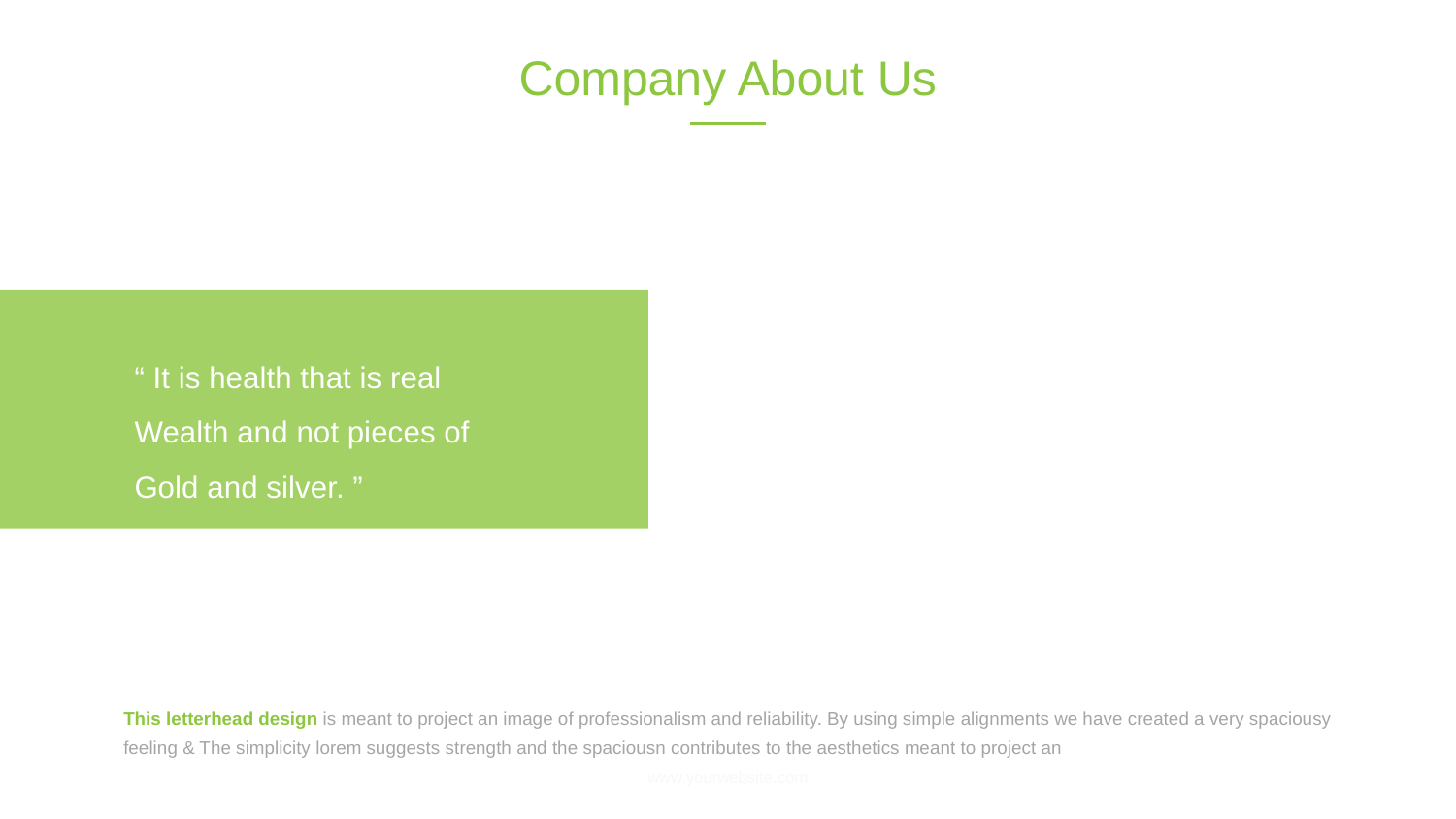

# Company About Us
3

“ It is health that is real
Wealth and not pieces of
Gold and silver. ”

This letterhead design is meant to project an image of professionalism and reliability. By using simple alignments we have created a very spaciousy feeling & The simplicity lorem suggests strength and the spaciousn contributes to the aesthetics meant to project an
www.yourwebsite.com